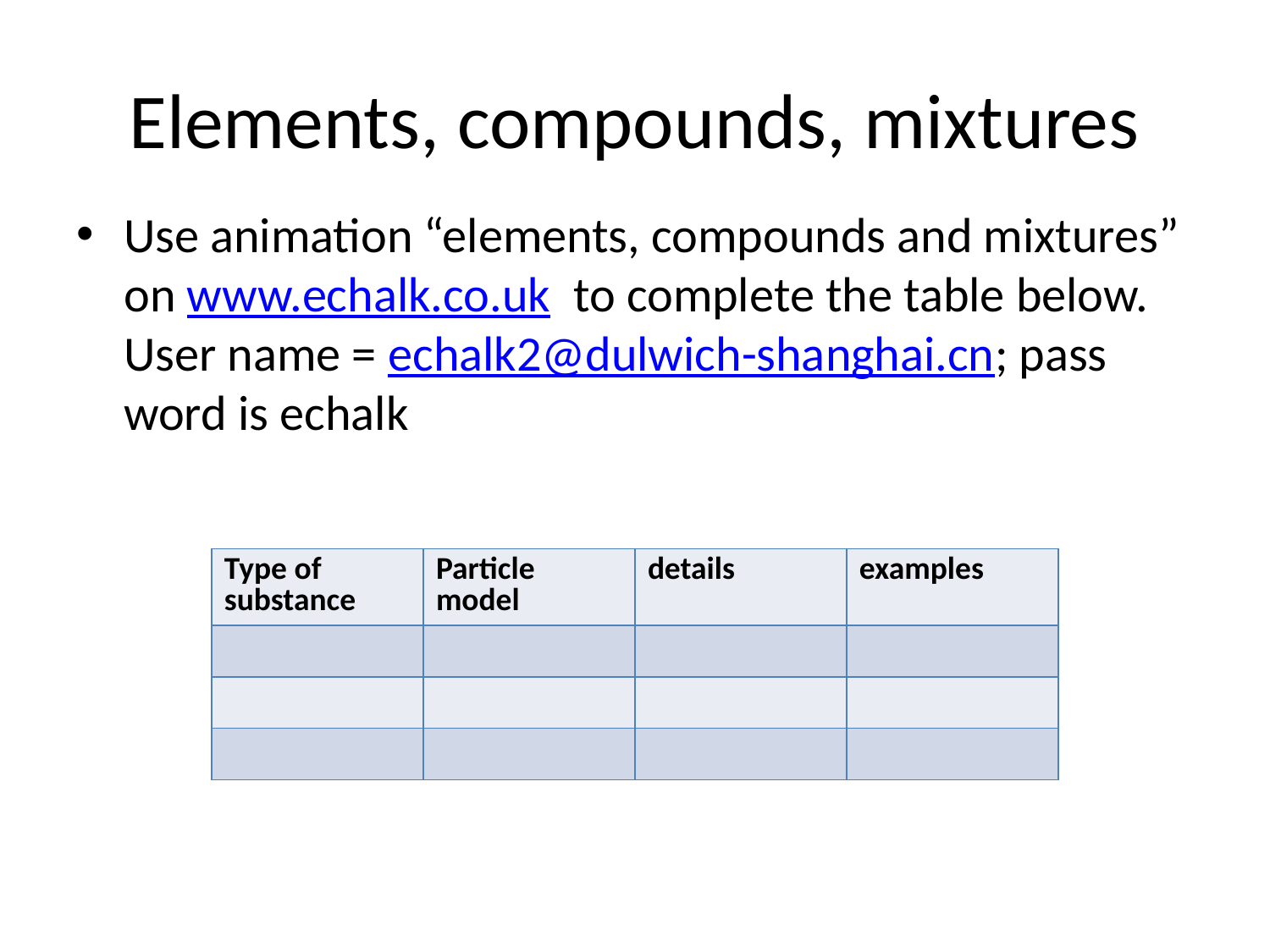

# Elements, compounds, mixtures
Use animation “elements, compounds and mixtures” on www.echalk.co.uk  to complete the table below. User name = echalk2@dulwich-shanghai.cn; pass word is echalk

| Type of substance | Particle model | details | examples |
| --- | --- | --- | --- |
|  |  |  |  |
|  |  |  |  |
|  |  |  |  |